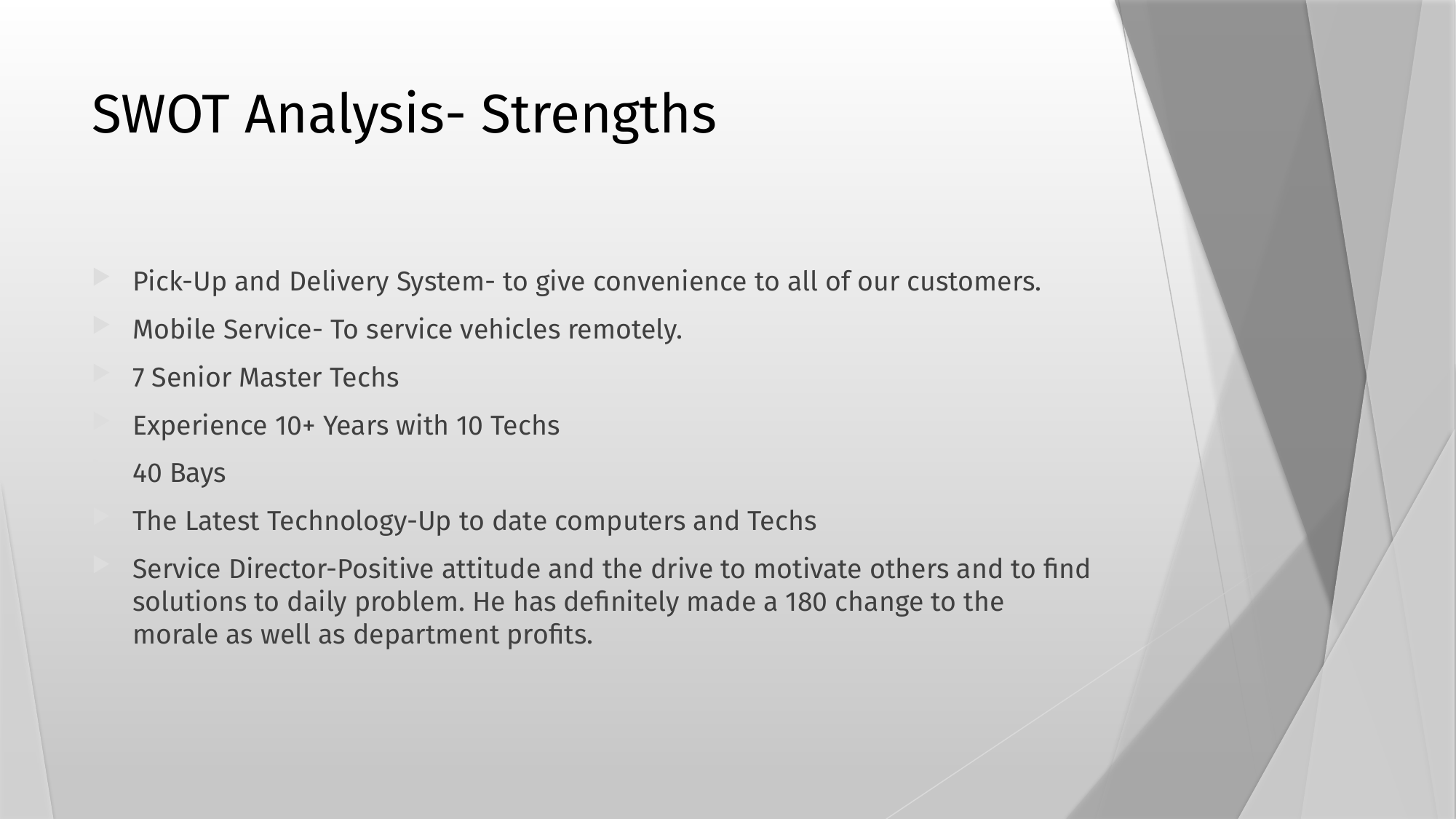

# SWOT Analysis- Strengths
Pick-Up and Delivery System- to give convenience to all of our customers.
Mobile Service- To service vehicles remotely.
7 Senior Master Techs
Experience 10+ Years with 10 Techs
40 Bays
The Latest Technology-Up to date computers and Techs
Service Director-Positive attitude and the drive to motivate others and to find solutions to daily problem. He has definitely made a 180 change to the morale as well as department profits.